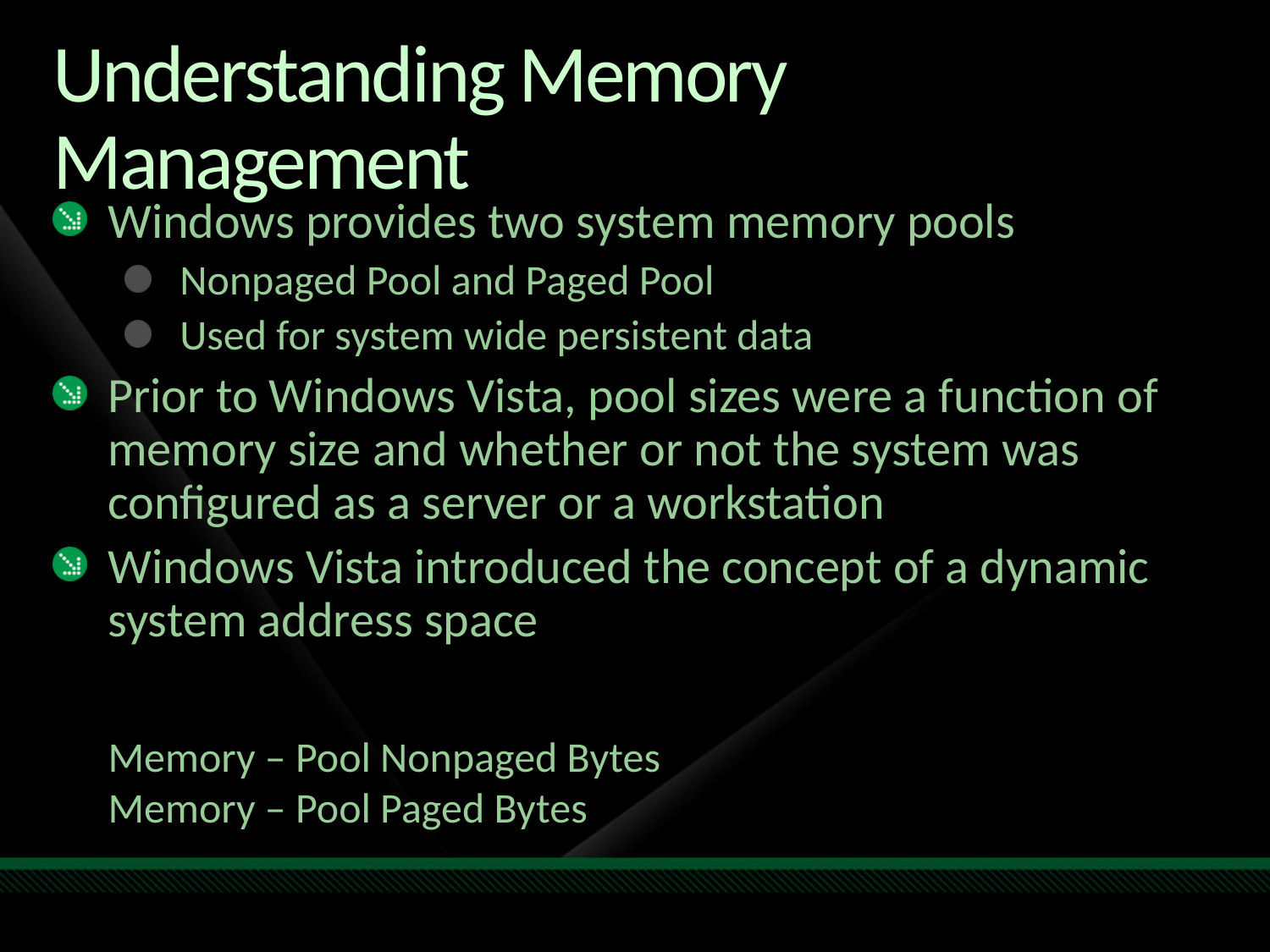

# Understanding Memory Management
Windows provides two system memory pools
Nonpaged Pool and Paged Pool
Used for system wide persistent data
Prior to Windows Vista, pool sizes were a function of memory size and whether or not the system was configured as a server or a workstation
Windows Vista introduced the concept of a dynamic system address space

Memory – Pool Nonpaged Bytes
Memory – Pool Paged Bytes